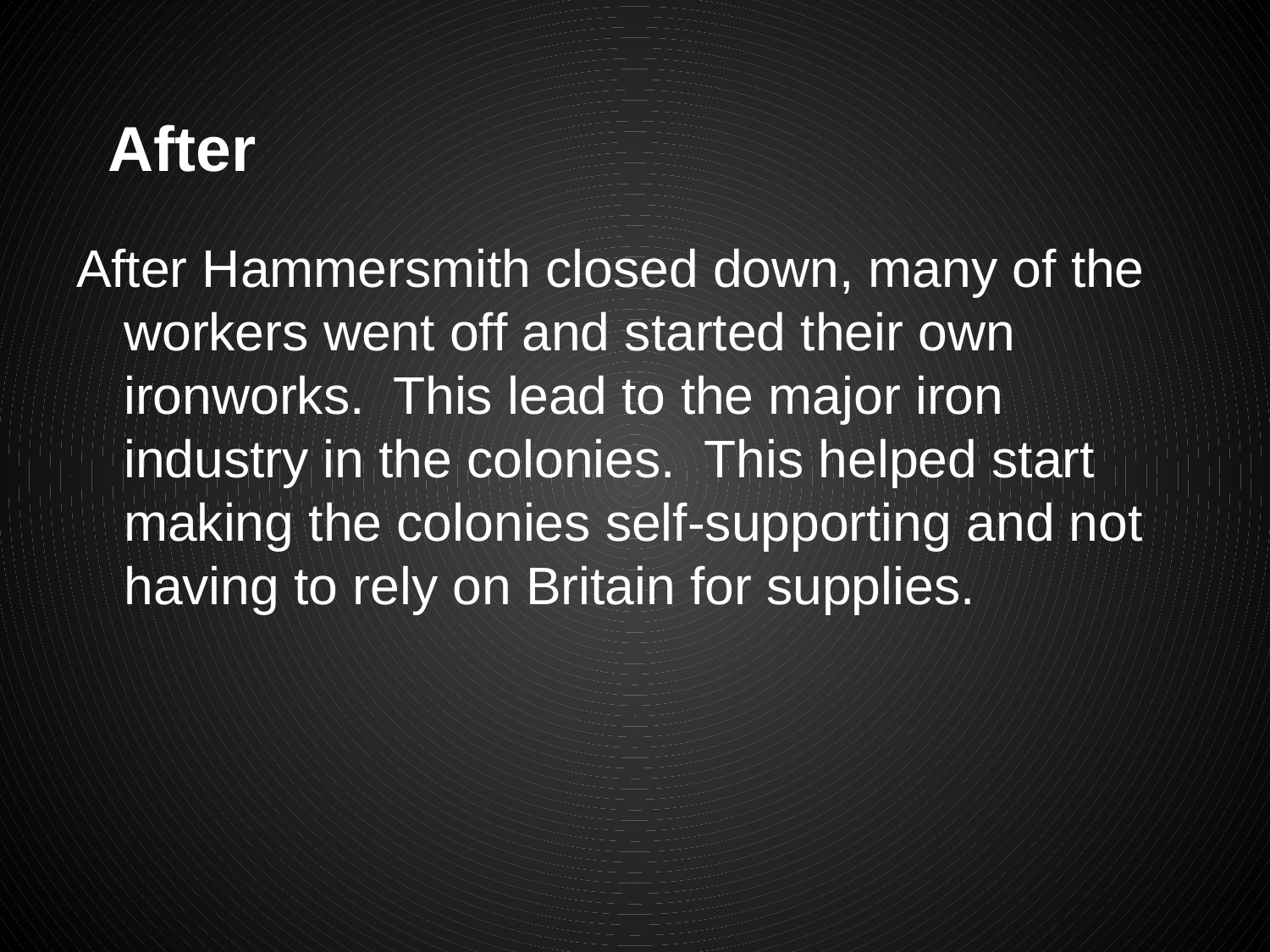

# After
After Hammersmith closed down, many of the workers went off and started their own ironworks.  This lead to the major iron industry in the colonies.  This helped start making the colonies self-supporting and not having to rely on Britain for supplies.